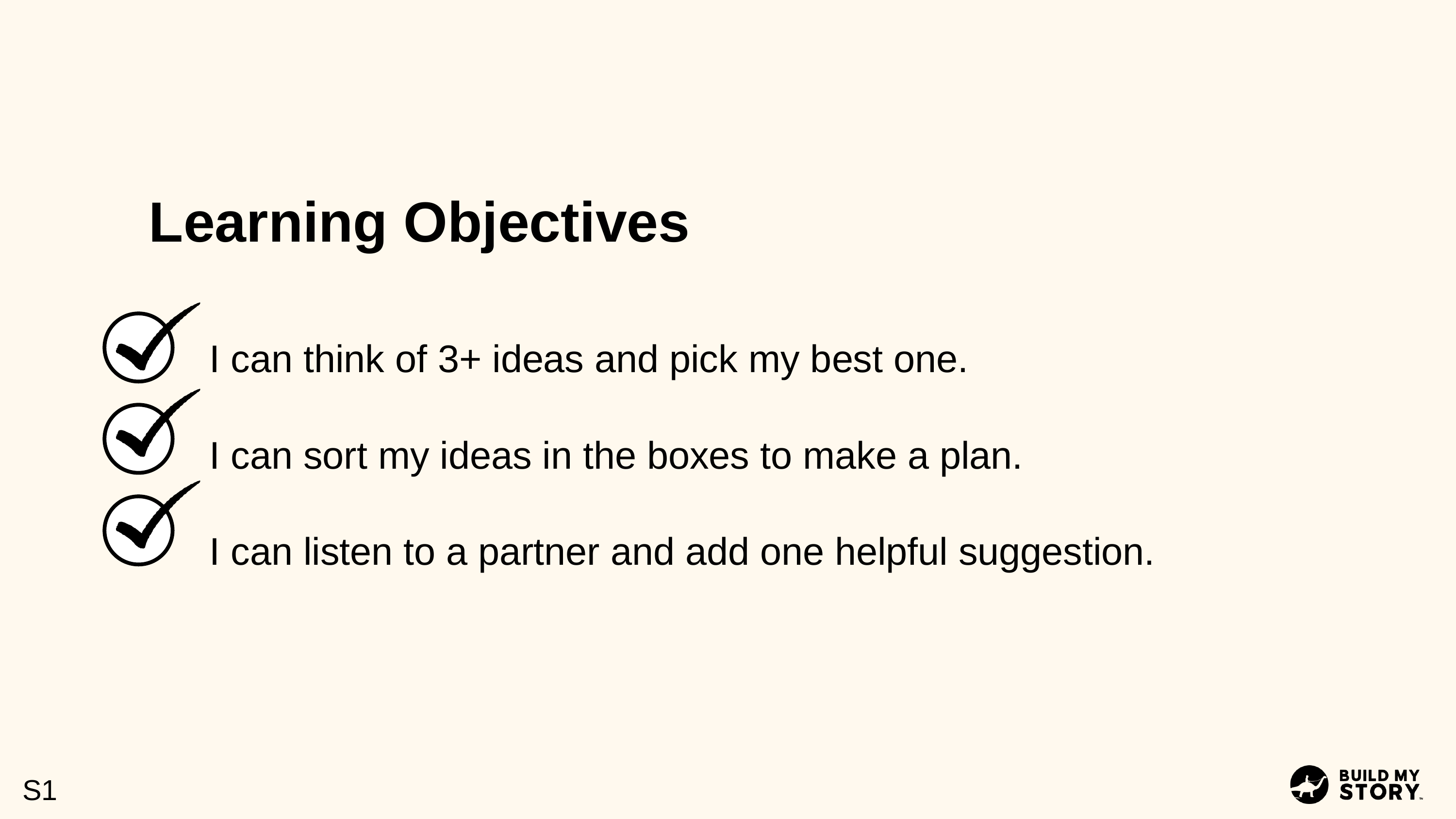

Learning Objectives
I can think of 3+ ideas and pick my best one.
I can sort my ideas in the boxes to make a plan.
I can listen to a partner and add one helpful suggestion.

S1